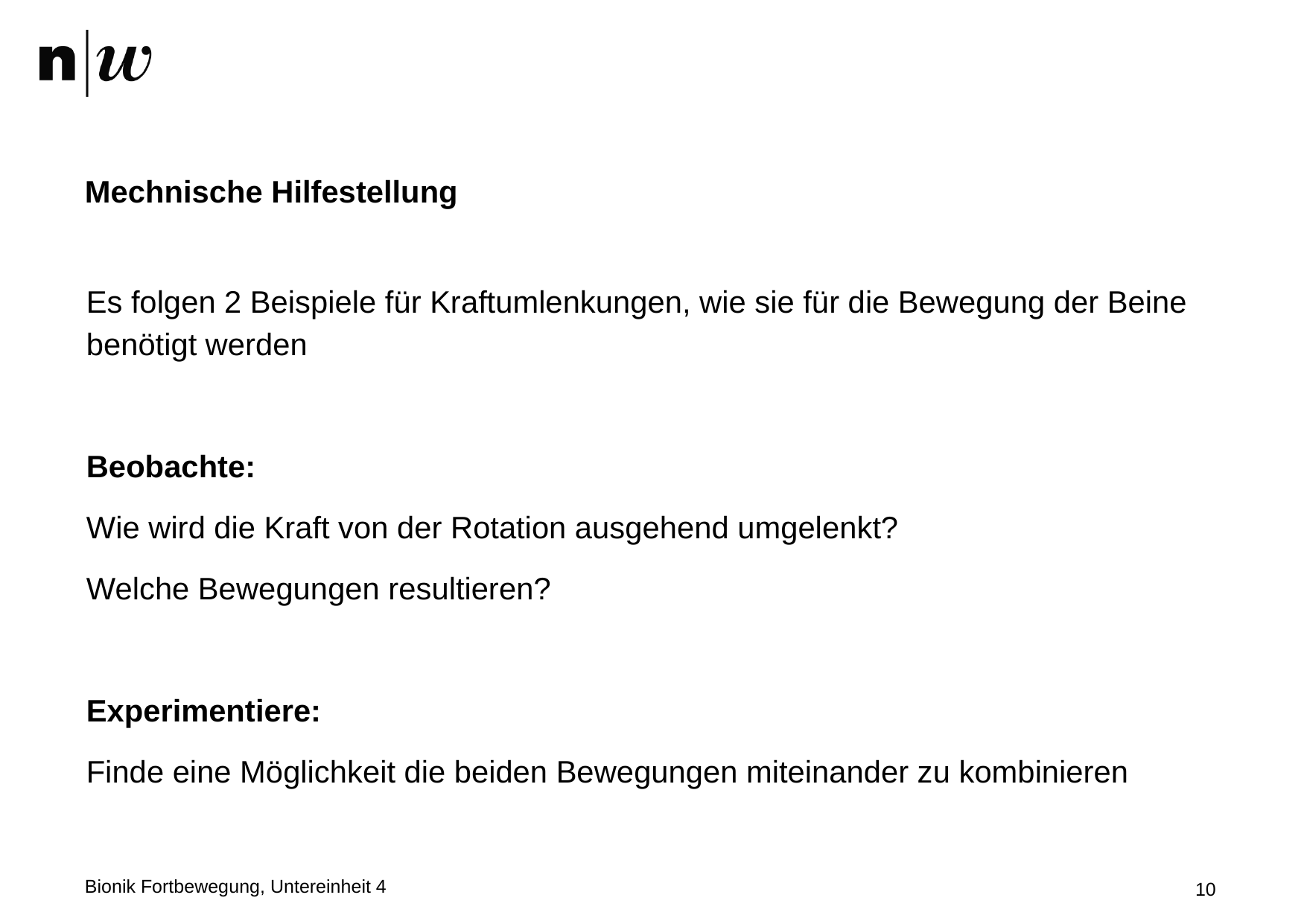

# Mechnische Hilfestellung
Es folgen 2 Beispiele für Kraftumlenkungen, wie sie für die Bewegung der Beine benötigt werden

Beobachte:
Wie wird die Kraft von der Rotation ausgehend umgelenkt?
Welche Bewegungen resultieren?

Experimentiere:
Finde eine Möglichkeit die beiden Bewegungen miteinander zu kombinieren

Bionik Fortbewegung, Untereinheit 4
10